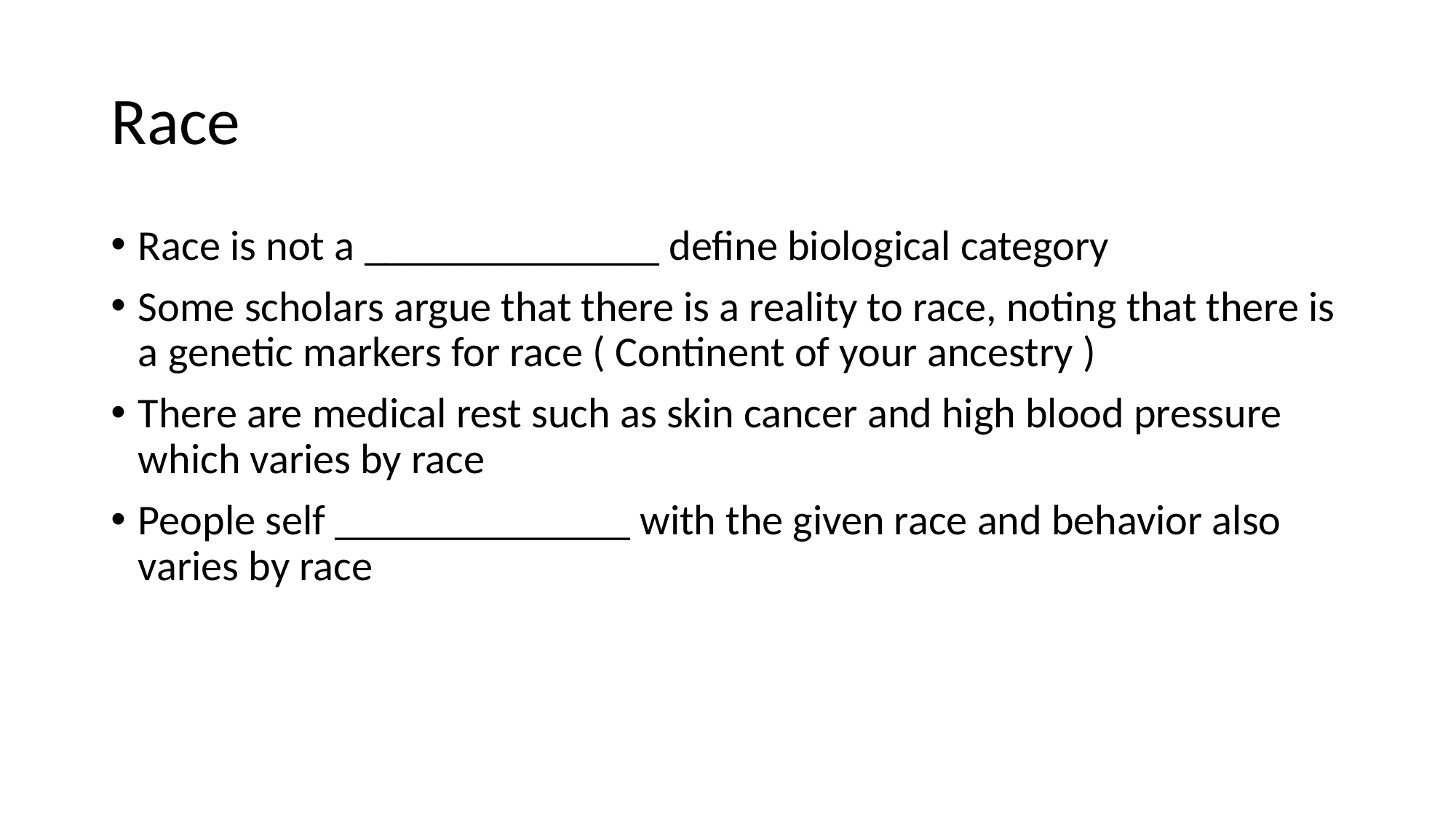

# Race
Race is not a ______________ define biological category
Some scholars argue that there is a reality to race, noting that there is a genetic markers for race ( Continent of your ancestry )
There are medical rest such as skin cancer and high blood pressure which varies by race
People self ______________ with the given race and behavior also varies by race